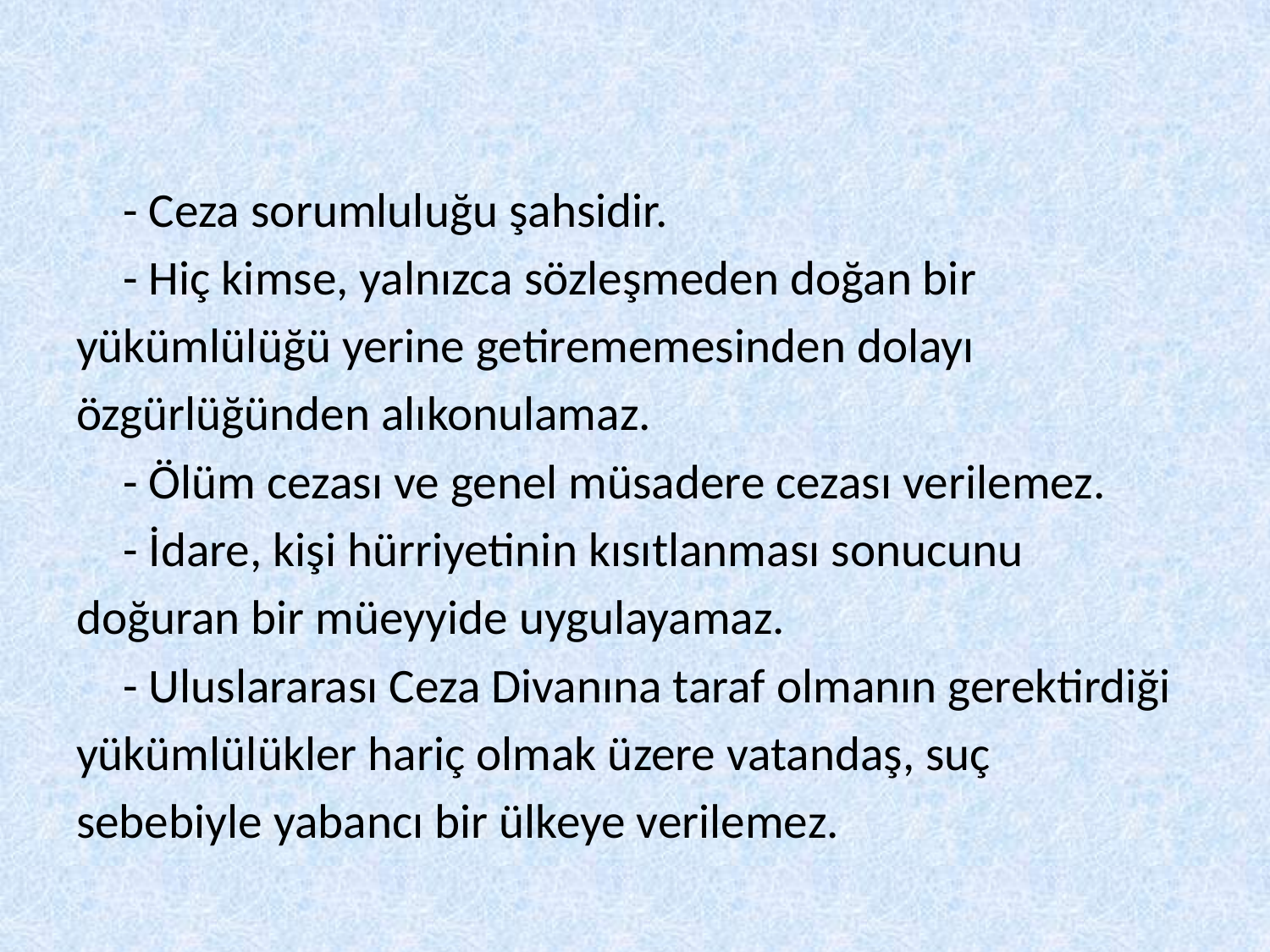

- Ceza sorumluluğu şahsidir.
	- Hiç kimse, yalnızca sözleşmeden doğan bir
yükümlülüğü yerine getirememesinden dolayı
özgürlüğünden alıkonulamaz.
	- Ölüm cezası ve genel müsadere cezası verilemez.
	- İdare, kişi hürriyetinin kısıtlanması sonucunu
doğuran bir müeyyide uygulayamaz.
	- Uluslararası Ceza Divanına taraf olmanın gerektirdiği
yükümlülükler hariç olmak üzere vatandaş, suç
sebebiyle yabancı bir ülkeye verilemez.